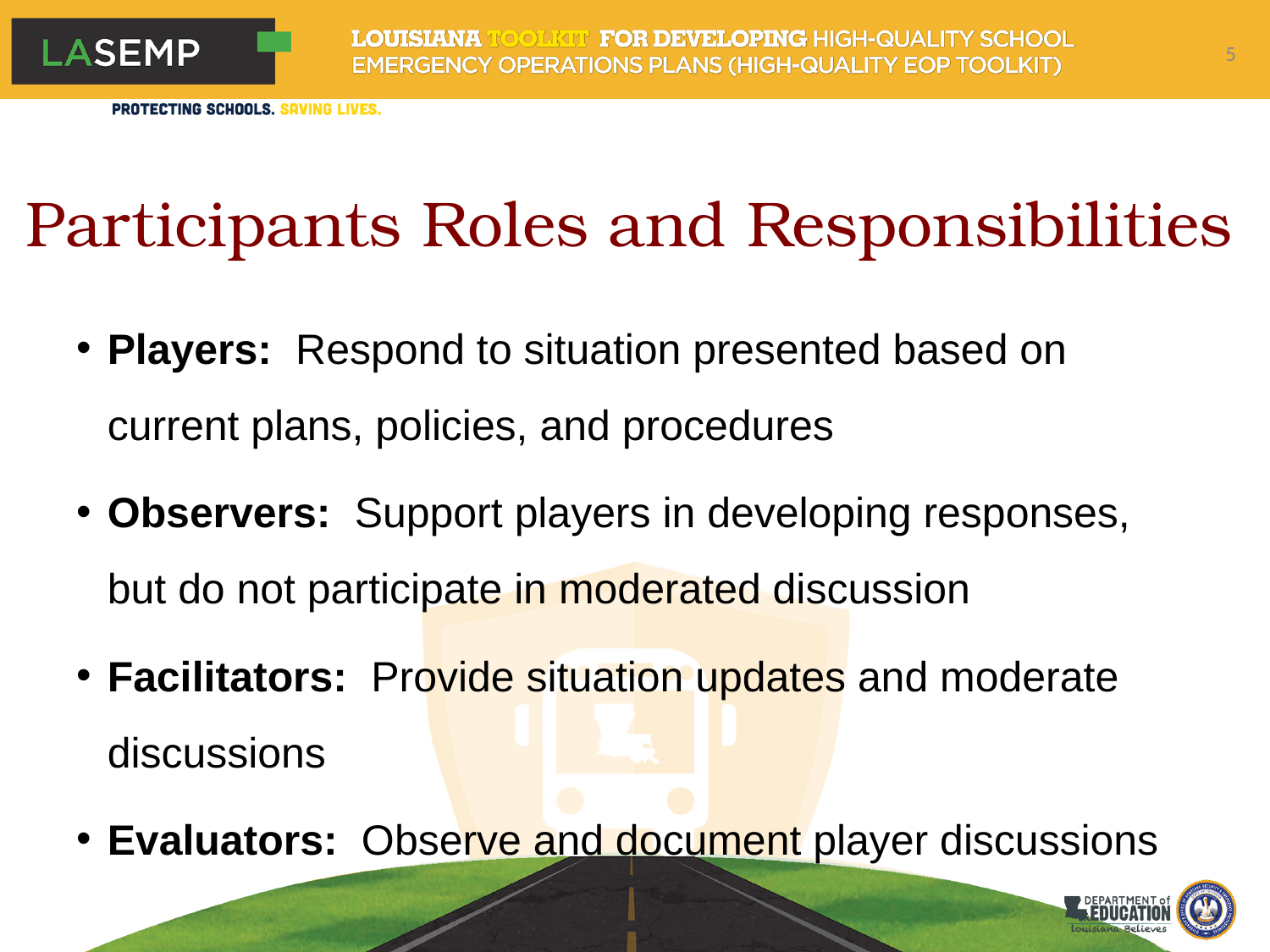

5
# Participants Roles and Responsibilities
Players:  Respond to situation presented based on current plans, policies, and procedures
Observers:  Support players in developing responses, but do not participate in moderated discussion
Facilitators:  Provide situation updates and moderate discussions
Evaluators:  Observe and document player discussions